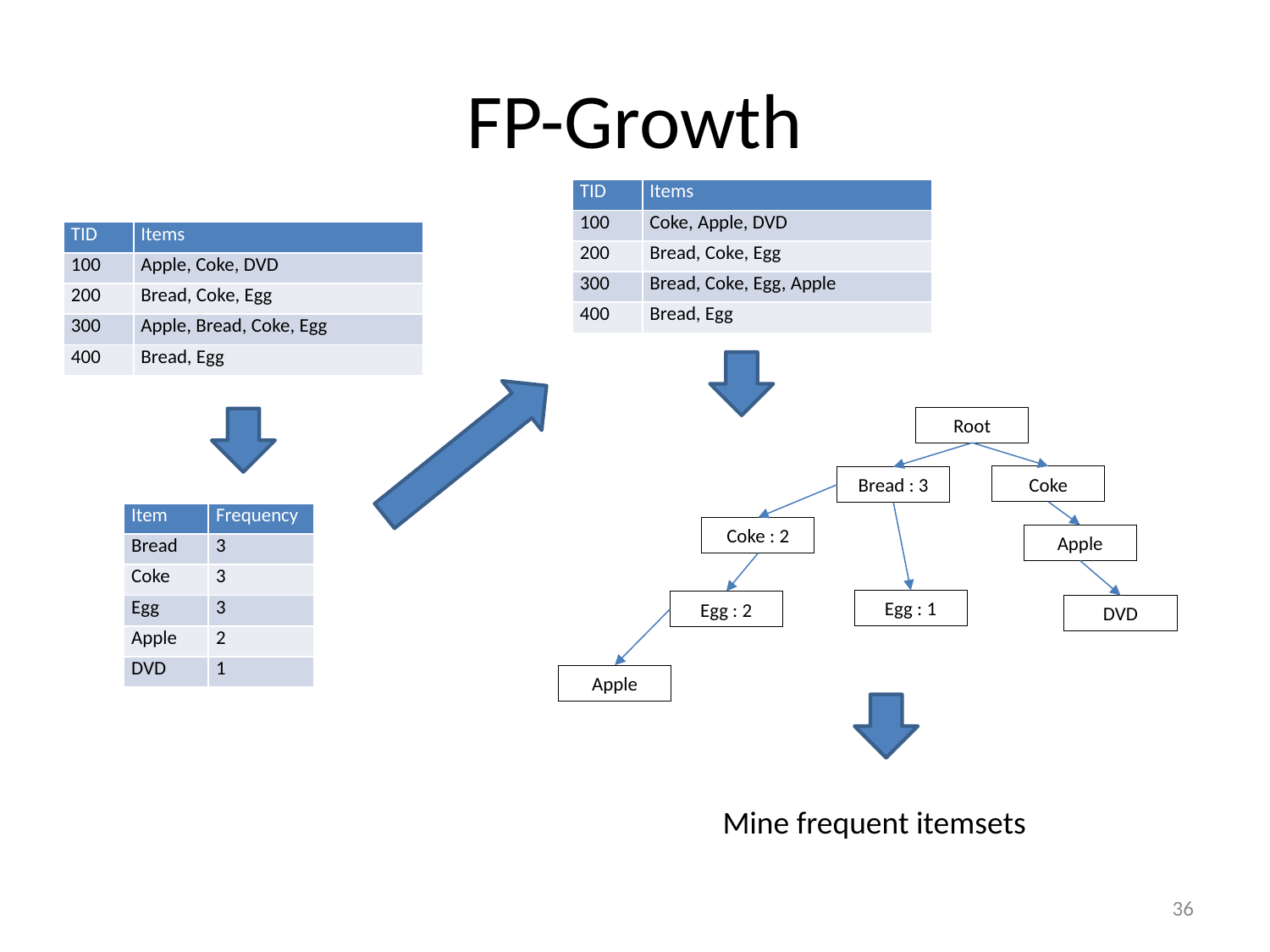

# FP-Growth
| TID | Items |
| --- | --- |
| 100 | Coke, Apple, DVD |
| 200 | Bread, Coke, Egg |
| 300 | Bread, Coke, Egg, Apple |
| 400 | Bread, Egg |
| TID | Items |
| --- | --- |
| 100 | Apple, Coke, DVD |
| 200 | Bread, Coke, Egg |
| 300 | Apple, Bread, Coke, Egg |
| 400 | Bread, Egg |

Root
Coke
Bread : 3
Coke : 2
Apple
Egg : 1
Egg : 2
DVD
Apple

| Item | Frequency |
| --- | --- |
| Bread | 3 |
| Coke | 3 |
| Egg | 3 |
| Apple | 2 |
| DVD | 1 |

Mine frequent itemsets
36